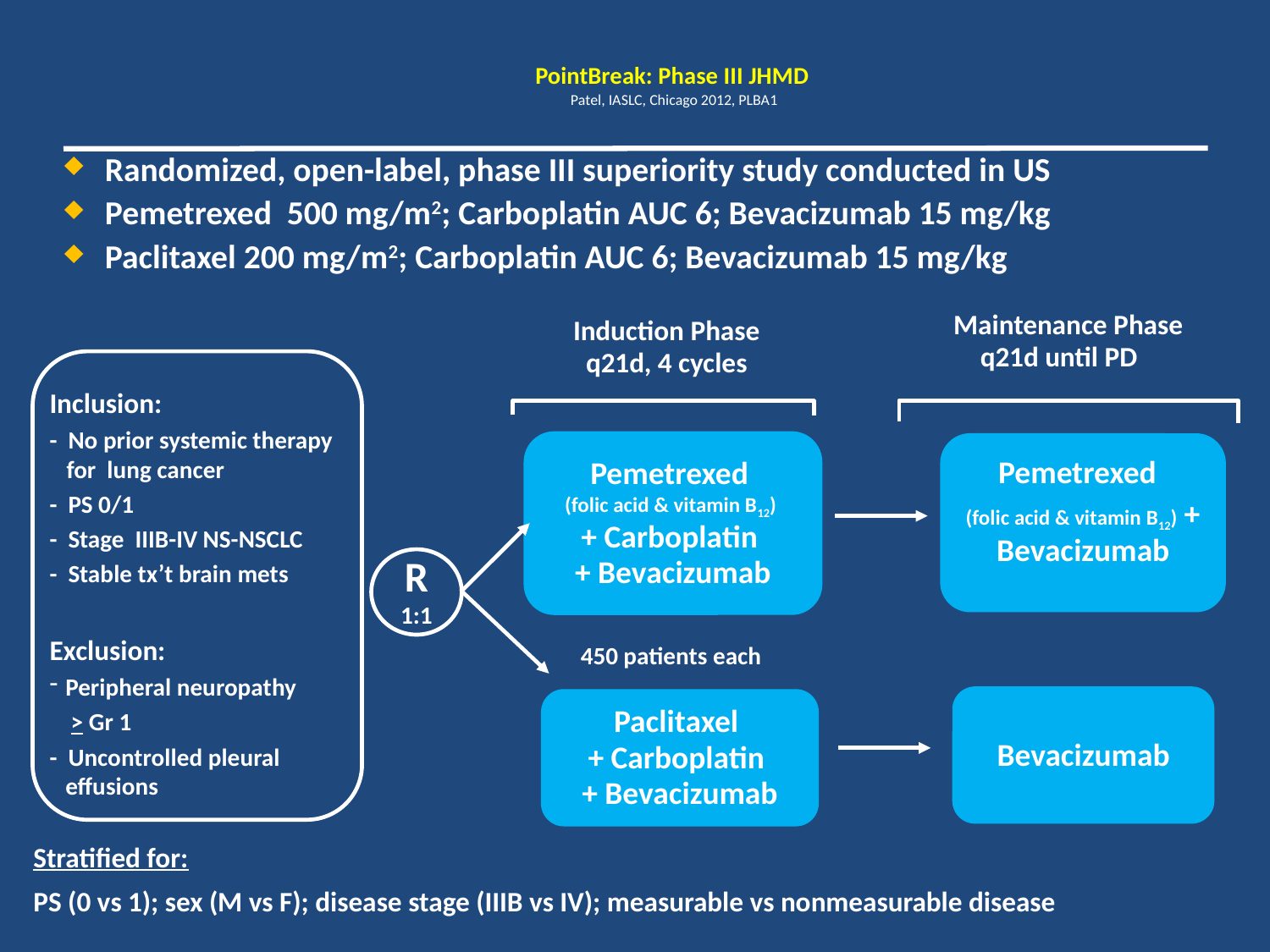

PointBreak: Phase III JHMD
 Patel, IASLC, Chicago 2012, PLBA1
Randomized, open-label, phase III superiority study conducted in US
Pemetrexed  500 mg/m2; Carboplatin AUC 6; Bevacizumab 15 mg/kg
Paclitaxel 200 mg/m2; Carboplatin AUC 6; Bevacizumab 15 mg/kg

    Maintenance Phase
q21d until PD
Induction Phase
q21d, 4 cycles

Inclusion:
-  No prior systemic therapy for  lung cancer
-  PS 0/1
-  Stage  IIIB-IV NS-NSCLC
-  Stable tx’t brain mets

Exclusion:
Peripheral neuropathy
	 > Gr 1
-  Uncontrolled pleural effusions

Pemetrexed
(folic acid & vitamin B12)
+ Carboplatin
+ Bevacizumab
Pemetrexed
(folic acid & vitamin B12) + Bevacizumab

R
1:1
450 patients each
Bevacizumab
Paclitaxel
+ Carboplatin
+ Bevacizumab
Stratified for:
PS (0 vs 1); sex (M vs F); disease stage (IIIB vs IV); measurable vs nonmeasurable disease